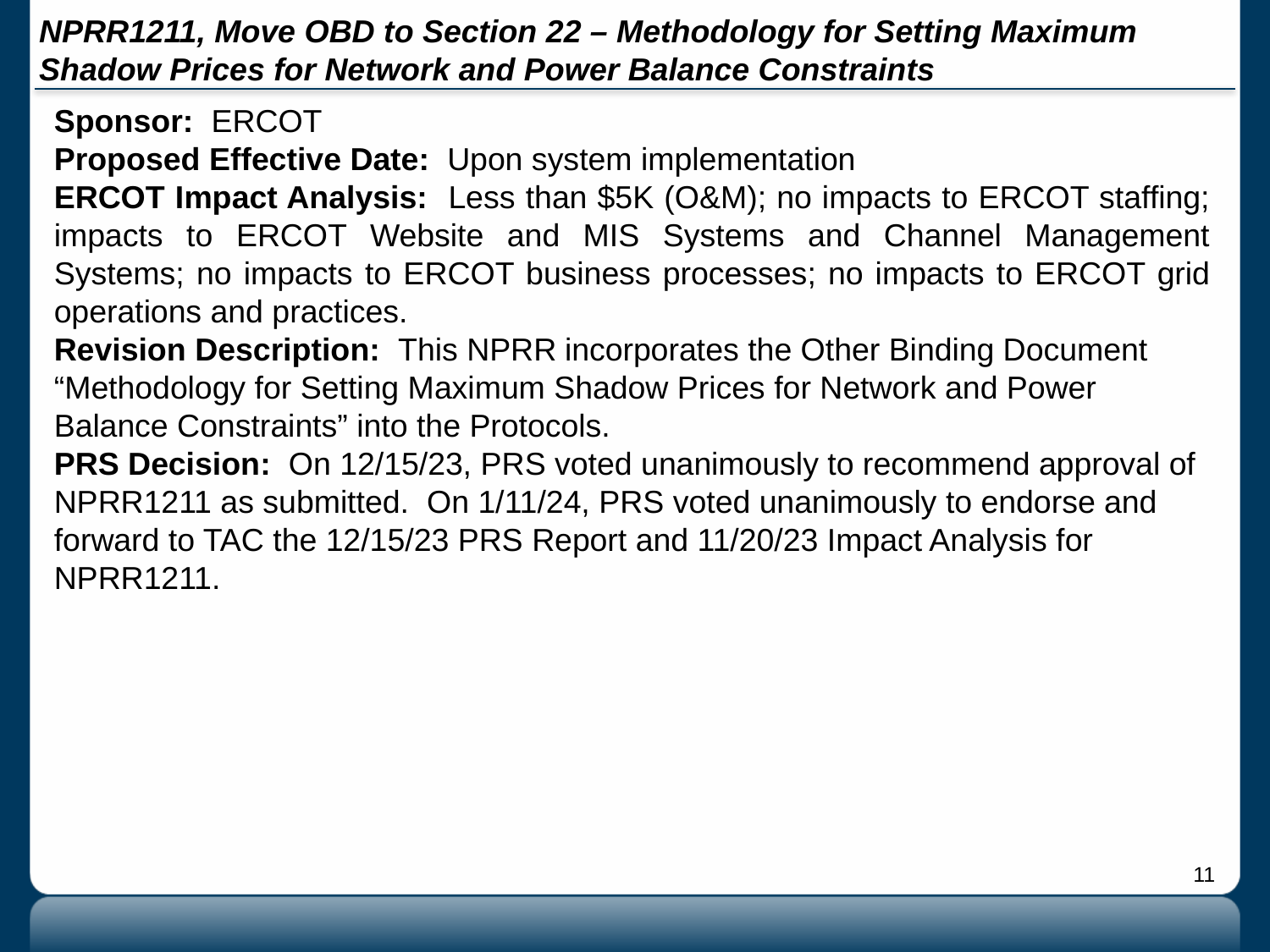

# NPRR1211, Move OBD to Section 22 – Methodology for Setting Maximum Shadow Prices for Network and Power Balance Constraints
Sponsor:  ERCOT
Proposed Effective Date:  Upon system implementation
ERCOT Impact Analysis:  Less than $5K (O&M); no impacts to ERCOT staffing; impacts to ERCOT Website and MIS Systems and Channel Management Systems; no impacts to ERCOT business processes; no impacts to ERCOT grid operations and practices.
Revision Description:  This NPRR incorporates the Other Binding Document “Methodology for Setting Maximum Shadow Prices for Network and Power Balance Constraints” into the Protocols.
PRS Decision:  On 12/15/23, PRS voted unanimously to recommend approval of NPRR1211 as submitted.  On 1/11/24, PRS voted unanimously to endorse and forward to TAC the 12/15/23 PRS Report and 11/20/23 Impact Analysis for NPRR1211.